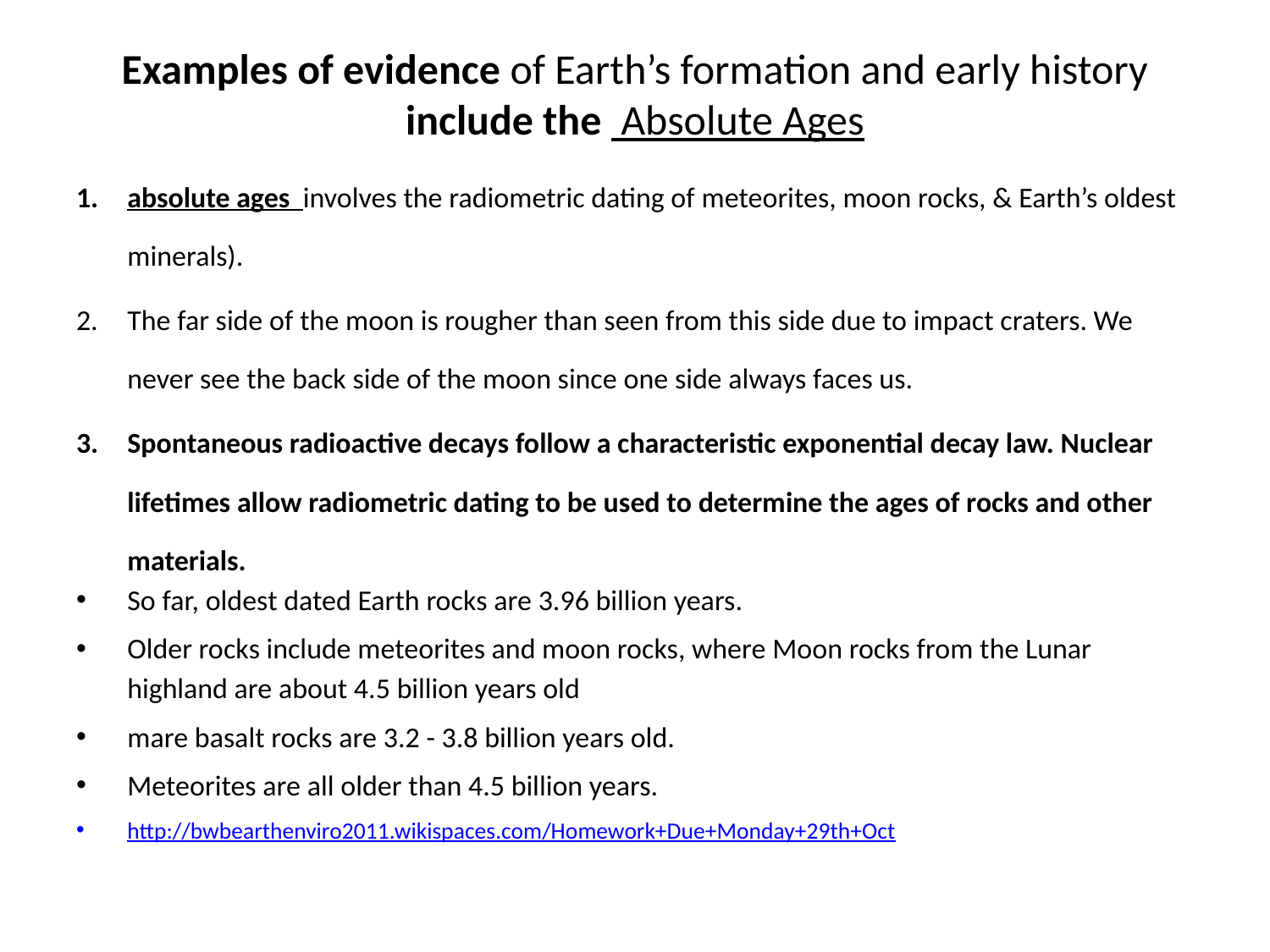

# Examples of evidence of Earth’s formation and early history include the  Absolute Ages
absolute ages  involves the radiometric dating of meteorites, moon rocks, & Earth’s oldest minerals).
The far side of the moon is rougher than seen from this side due to impact craters. We never see the back side of the moon since one side always faces us.
Spontaneous radioactive decays follow a characteristic exponential decay law. Nuclear lifetimes allow radiometric dating to be used to determine the ages of rocks and other materials.
So far, oldest dated Earth rocks are 3.96 billion years.
Older rocks include meteorites and moon rocks, where Moon rocks from the Lunar highland are about 4.5 billion years old
mare basalt rocks are 3.2 - 3.8 billion years old.
Meteorites are all older than 4.5 billion years.
http://bwbearthenviro2011.wikispaces.com/Homework+Due+Monday+29th+Oct